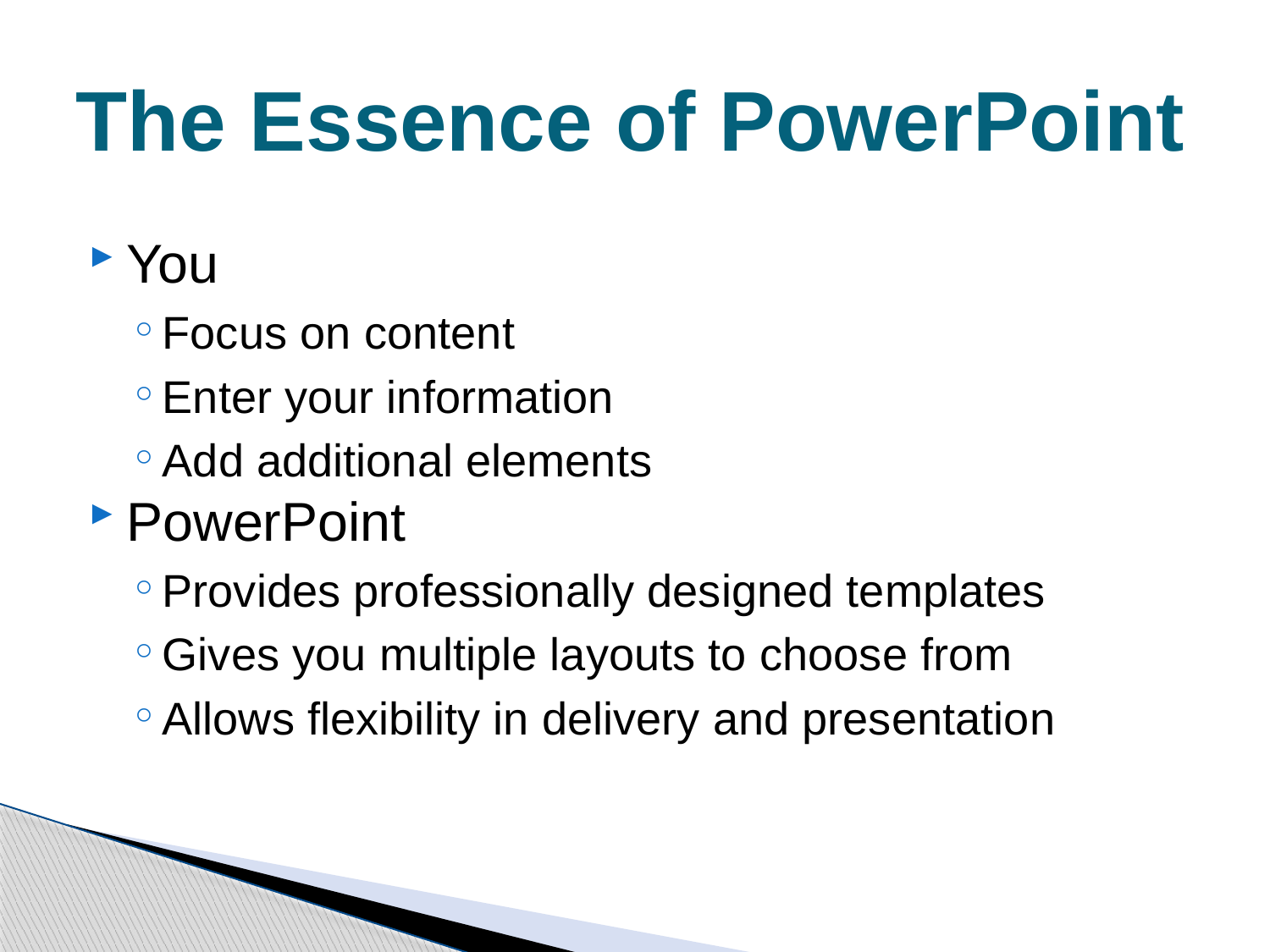

# The Essence of PowerPoint
You
Focus on content
Enter your information
Add additional elements
PowerPoint
Provides professionally designed templates
Gives you multiple layouts to choose from
Allows flexibility in delivery and presentation